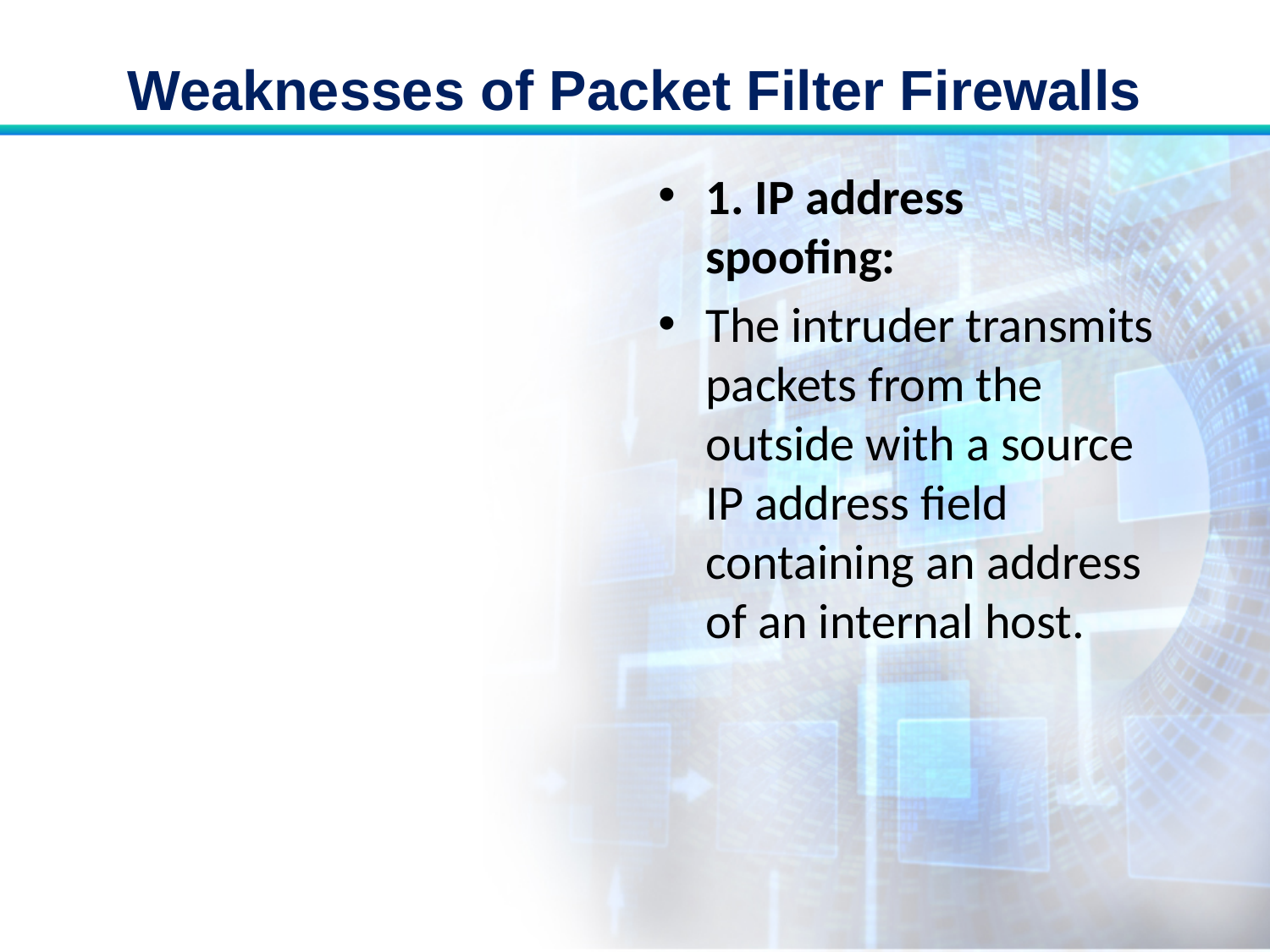

# Weaknesses of Packet Filter Firewalls
1. IP address spoofing:
The intruder transmits packets from the outside with a source IP address field containing an address of an internal host.